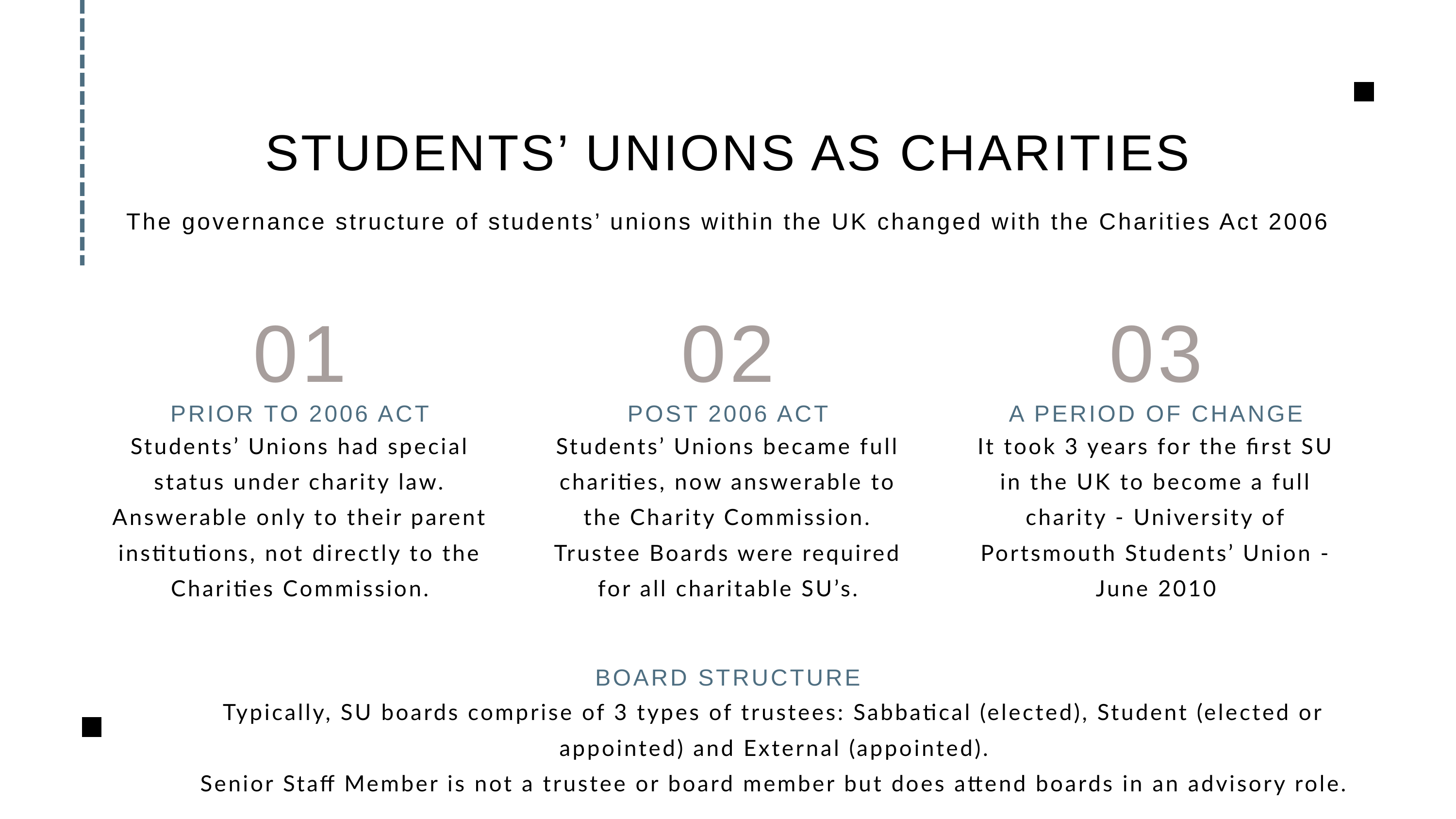

STUDENTS’ UNIONS AS CHARITIES
The governance structure of students’ unions within the UK changed with the Charities Act 2006
01
02
03
PRIOR TO 2006 ACT
POST 2006 ACT
A PERIOD OF CHANGE
Students’ Unions had special status under charity law. Answerable only to their parent institutions, not directly to the Charities Commission.
Students’ Unions became full charities, now answerable to the Charity Commission. Trustee Boards were required for all charitable SU’s.
It took 3 years for the first SU in the UK to become a full charity - University of Portsmouth Students’ Union - June 2010
BOARD STRUCTURE
Typically, SU boards comprise of 3 types of trustees: Sabbatical (elected), Student (elected or appointed) and External (appointed).
Senior Staff Member is not a trustee or board member but does attend boards in an advisory role.